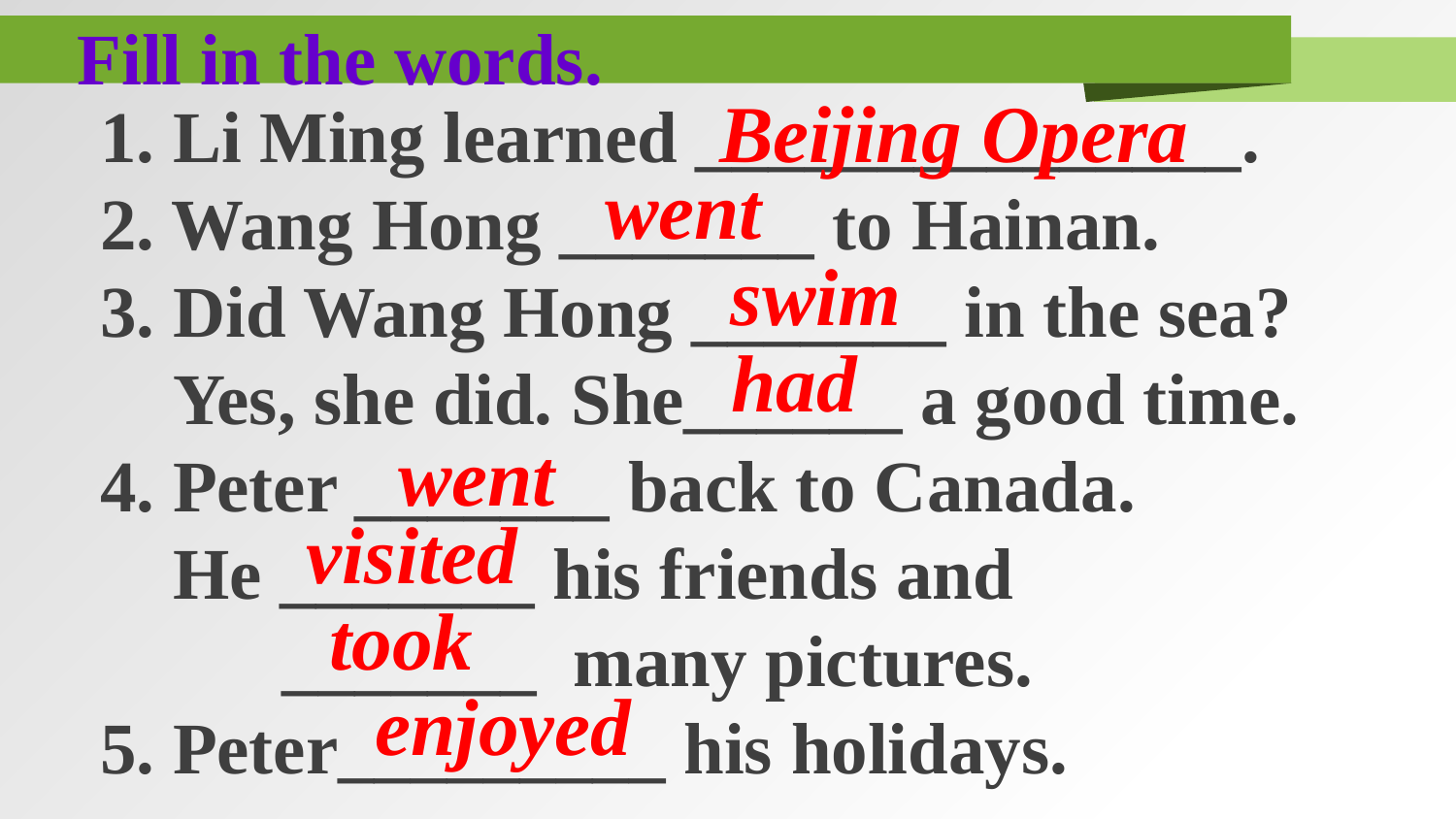

Fill in the words.
Beijing Opera
1. Li Ming learned _______________.
2. Wang Hong _______ to Hainan.
3. Did Wang Hong _______ in the sea?
    Yes, she did. She______ a good time.
4. Peter _______ back to Canada.
    He _______ his friends and
          _______  many pictures.
5. Peter_________ his holidays.
went
swim
had
went
visited
took
enjoyed